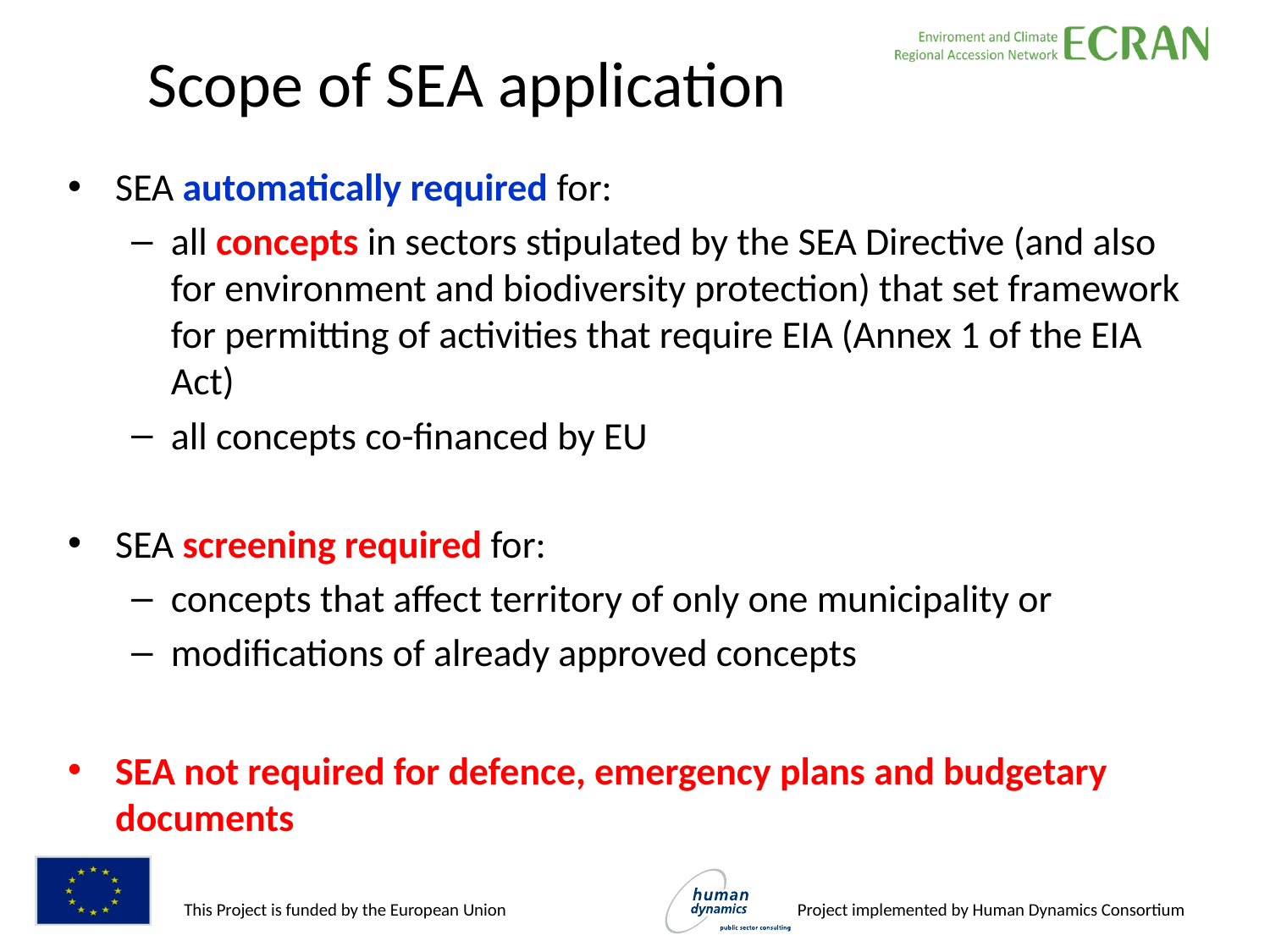

# Scope of SEA application
SEA automatically required for:
all concepts in sectors stipulated by the SEA Directive (and also for environment and biodiversity protection) that set framework for permitting of activities that require EIA (Annex 1 of the EIA Act)
all concepts co-financed by EU

SEA screening required for:
concepts that affect territory of only one municipality or
modifications of already approved concepts

SEA not required for defence, emergency plans and budgetary documents